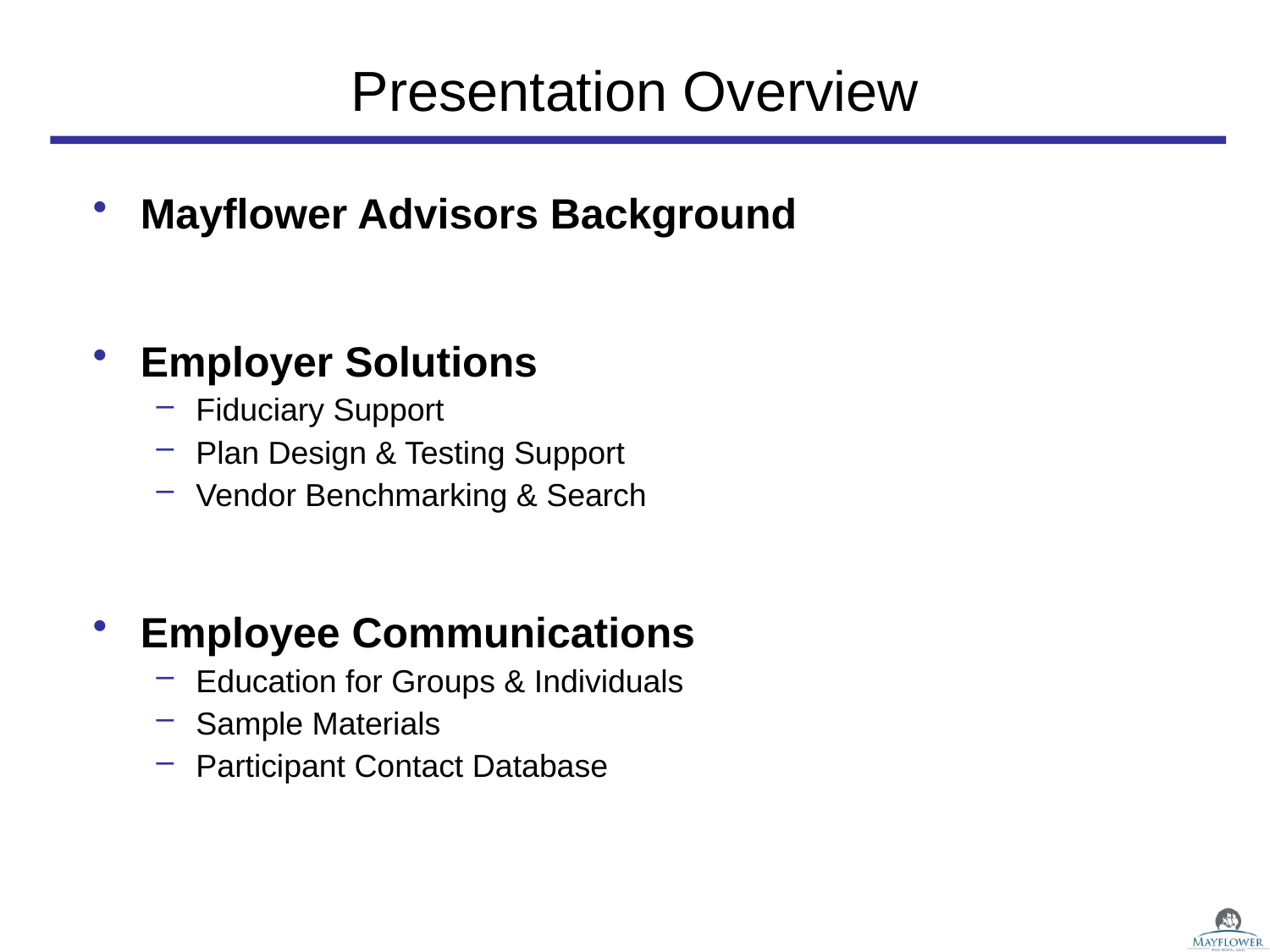

# Presentation Overview
Mayflower Advisors Background

Employer Solutions
Fiduciary Support
Plan Design & Testing Support
Vendor Benchmarking & Search

Employee Communications
Education for Groups & Individuals
Sample Materials
Participant Contact Database